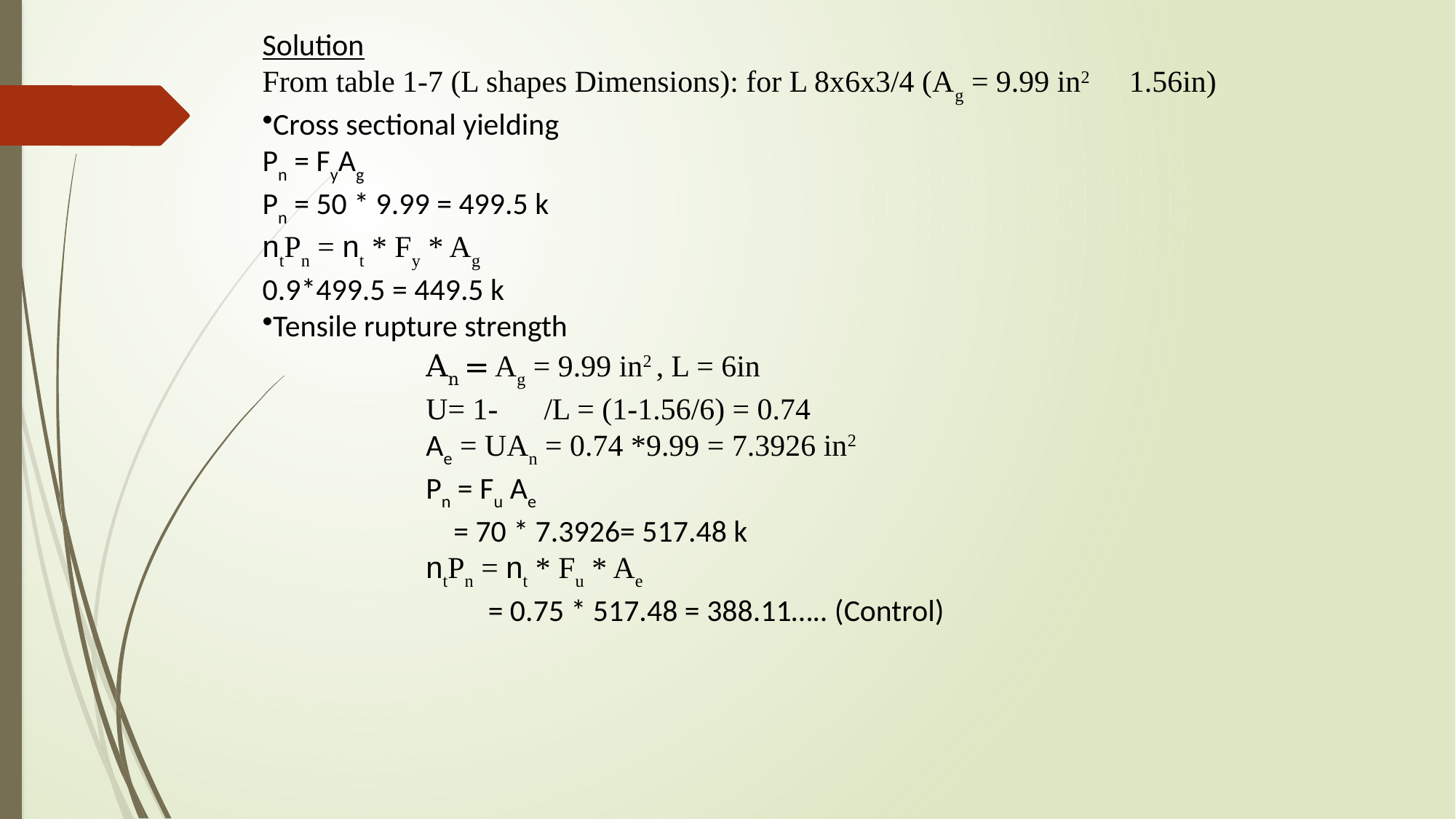

Solution
From table 1-7 (L shapes Dimensions): for L 8x6x3/4 (Ag = 9.99 in2         1.56in)
Cross sectional yielding
Pn = FyAg
Pn = 50 * 9.99 = 499.5 k
ntPn = nt * Fy * Ag
0.9*499.5 = 449.5 k
Tensile rupture strength

An = Ag = 9.99 in2 , L = 6in
U= 1-      /L = (1-1.56/6) = 0.74
Ae = UAn = 0.74 *9.99 = 7.3926 in2
Pn = Fu Ae
    = 70 * 7.3926= 517.48 k
ntPn = nt * Fu * Ae
         = 0.75 * 517.48 = 388.11….. (Control)